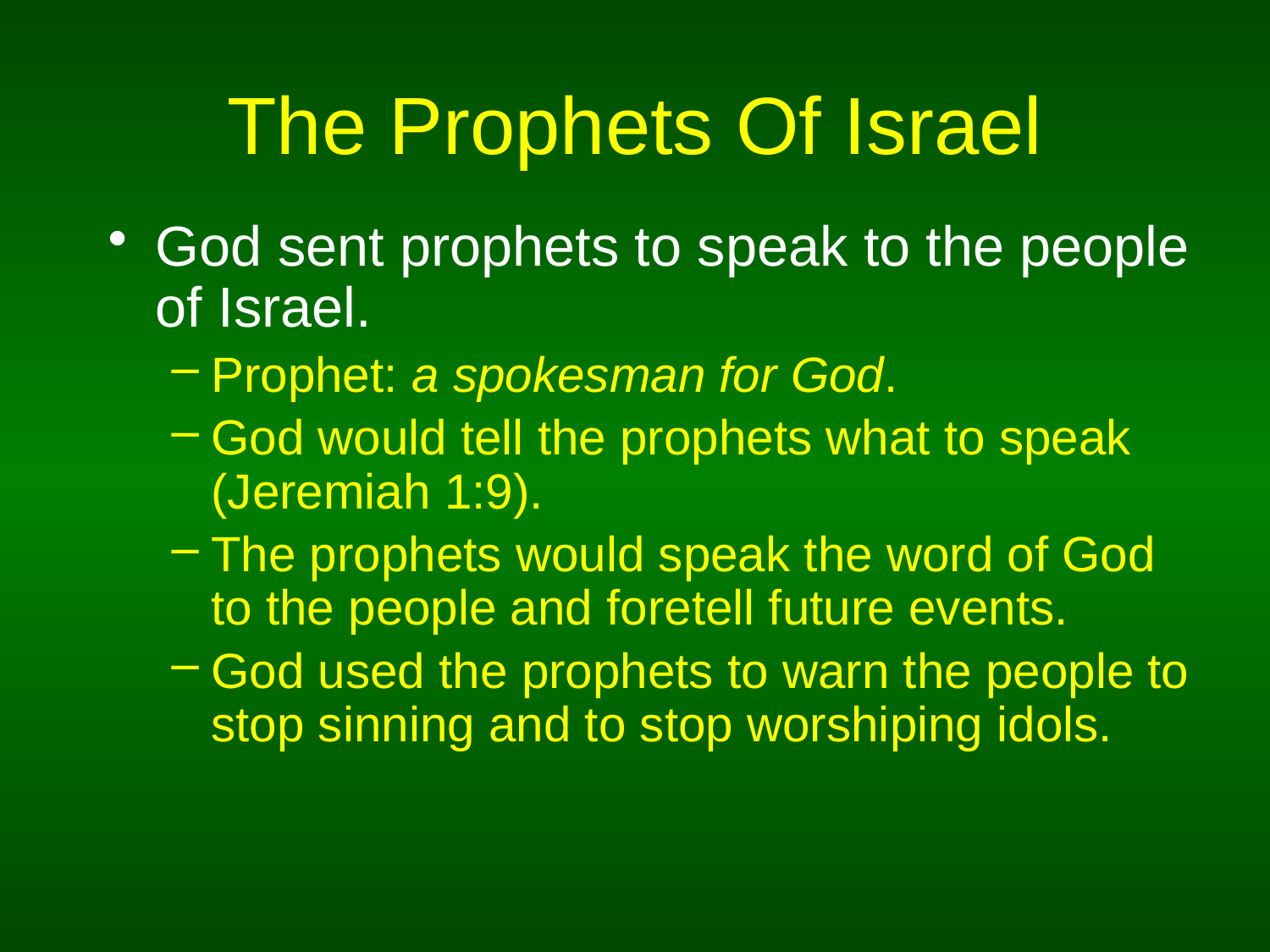

# The Prophets Of Israel
God sent prophets to speak to the people of Israel.
Prophet: a spokesman for God.
God would tell the prophets what to speak (Jeremiah 1:9).
The prophets would speak the word of God to the people and foretell future events.
God used the prophets to warn the people to stop sinning and to stop worshiping idols.